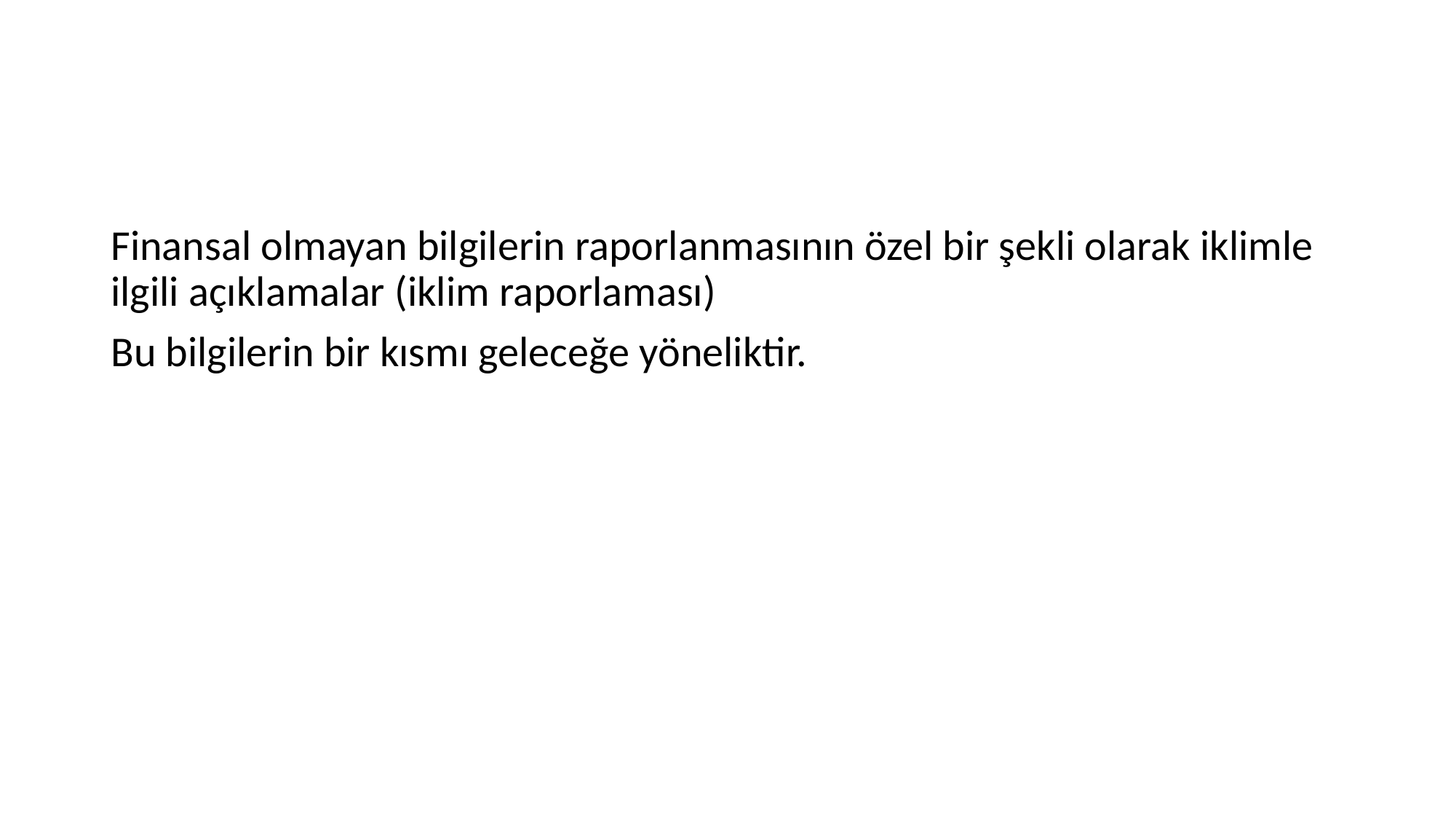

#
Finansal olmayan bilgilerin raporlanmasının özel bir şekli olarak iklimle ilgili açıklamalar (iklim raporlaması)
Bu bilgilerin bir kısmı geleceğe yöneliktir.